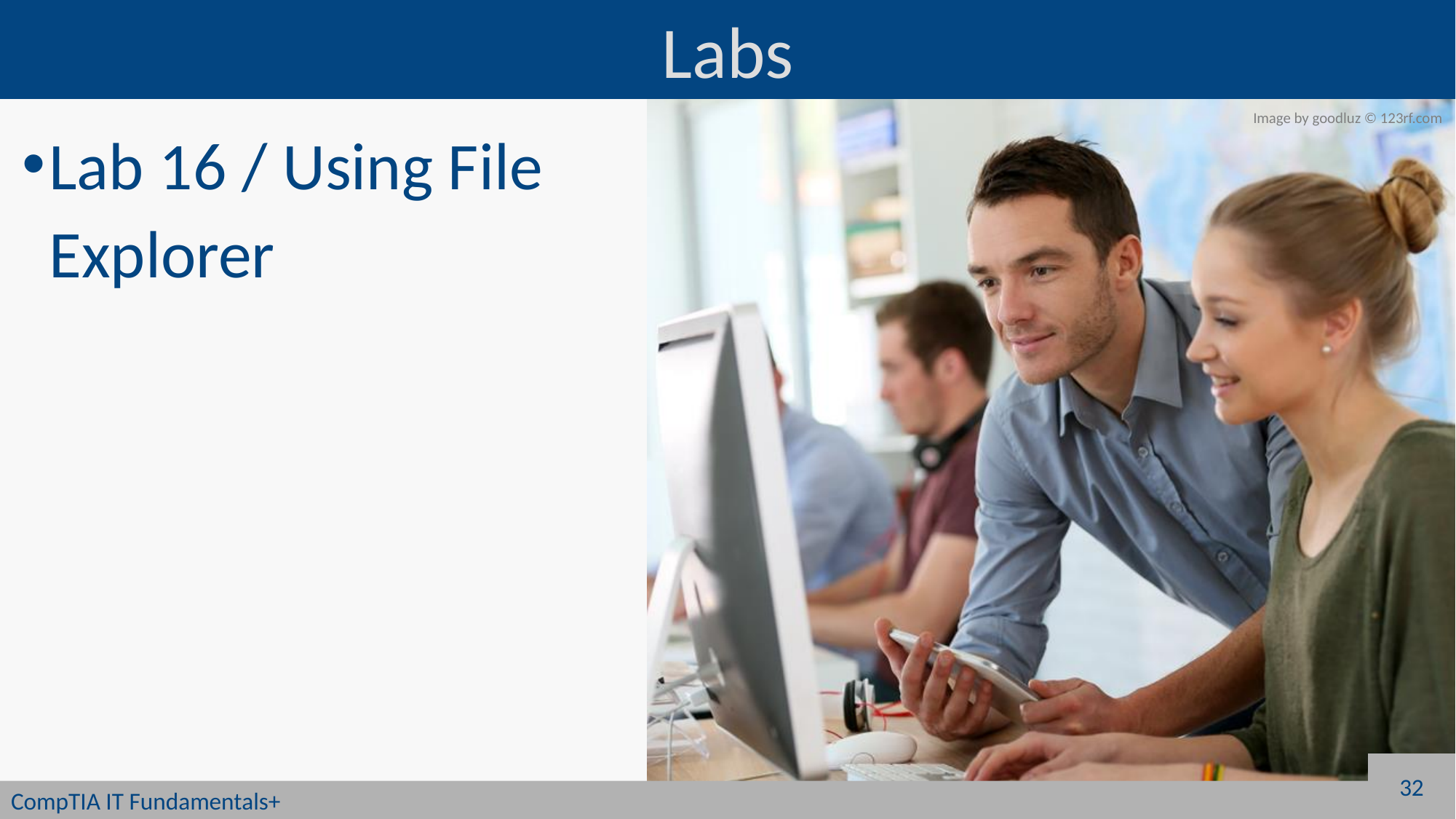

Lab 16 / Using File Explorer
32
CompTIA IT Fundamentals+